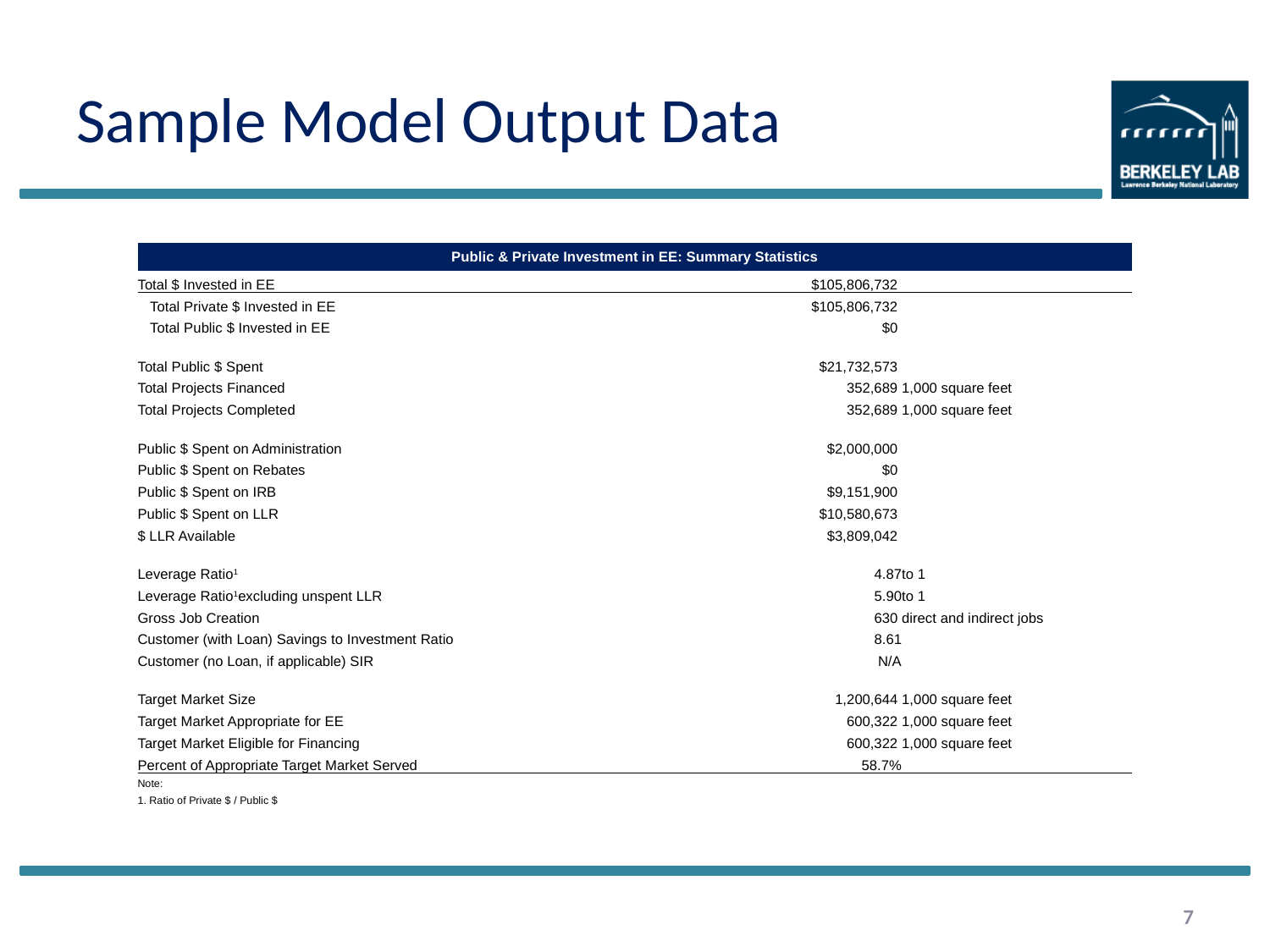

# Sample Model Output Data
| Public & Private Investment in EE: Summary Statistics |  |  |
| --- | --- | --- |
| Total $ Invested in EE | $105,806,732 |  |
| Total Private $ Invested in EE | $105,806,732 |  |
| Total Public $ Invested in EE | $0 |  |
|  |  |  |
| Total Public $ Spent | $21,732,573 |  |
| Total Projects Financed | 352,689 | 1,000 square feet |
| Total Projects Completed | 352,689 | 1,000 square feet |
|  |  |  |
| Public $ Spent on Administration | $2,000,000 |  |
| Public $ Spent on Rebates | $0 |  |
| Public $ Spent on IRB | $9,151,900 |  |
| Public $ Spent on LLR | $10,580,673 |  |
| $ LLR Available | $3,809,042 |  |
|  |  |  |
| Leverage Ratio1 | 4.87 | to 1 |
| Leverage Ratio1excluding unspent LLR | 5.90 | to 1 |
| Gross Job Creation | 630 | direct and indirect jobs |
| Customer (with Loan) Savings to Investment Ratio | 8.61 |  |
| Customer (no Loan, if applicable) SIR | N/A |  |
|  |  |  |
| Target Market Size | 1,200,644 | 1,000 square feet |
| Target Market Appropriate for EE | 600,322 | 1,000 square feet |
| Target Market Eligible for Financing | 600,322 | 1,000 square feet |
| Percent of Appropriate Target Market Served | 58.7% |  |
| Note: |  |  |
| 1. Ratio of Private $ / Public $ |  |  |
7